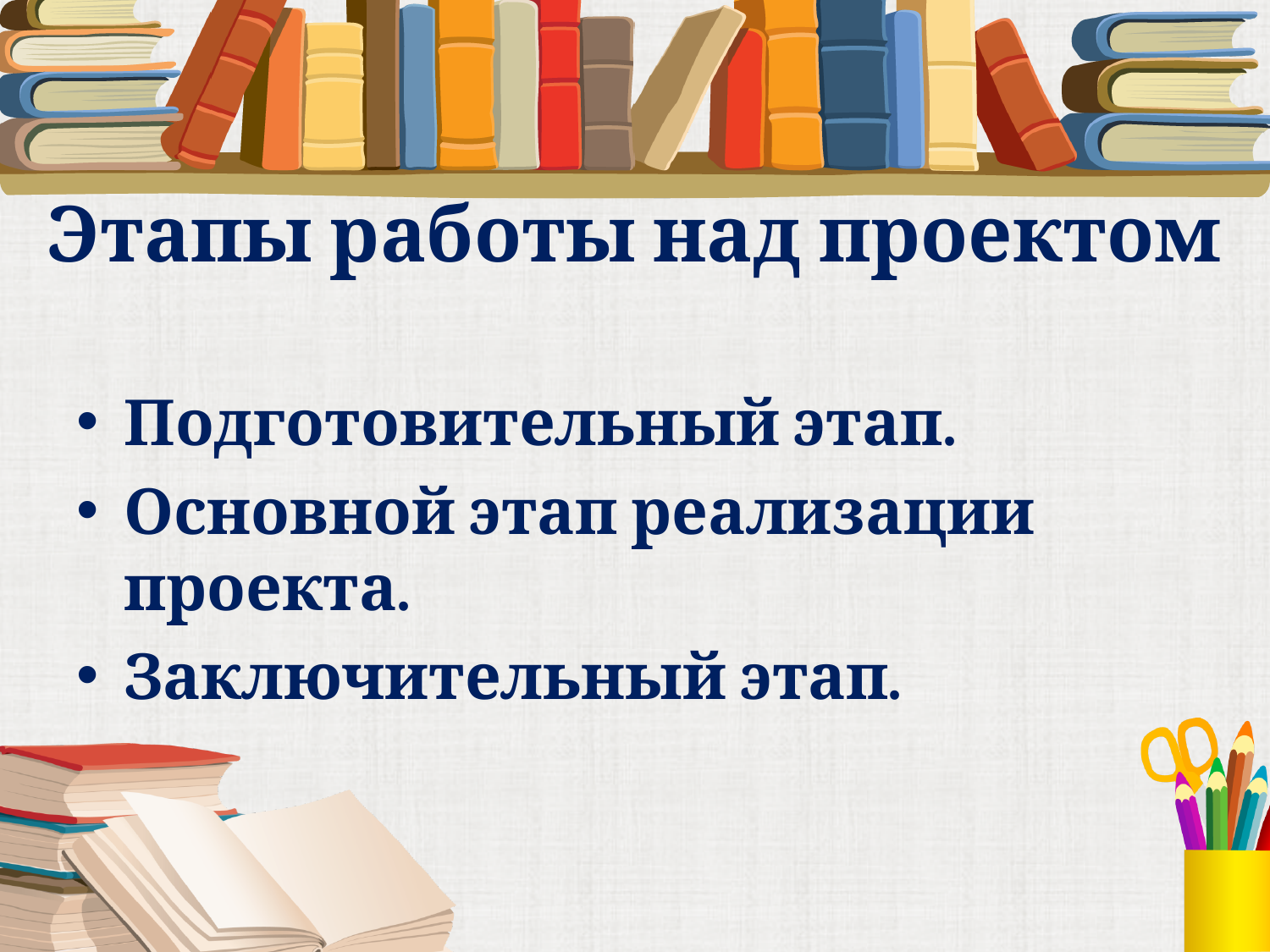

# Этапы работы над проектом
Подготовительный этап.
Основной этап реализации проекта.
Заключительный этап.